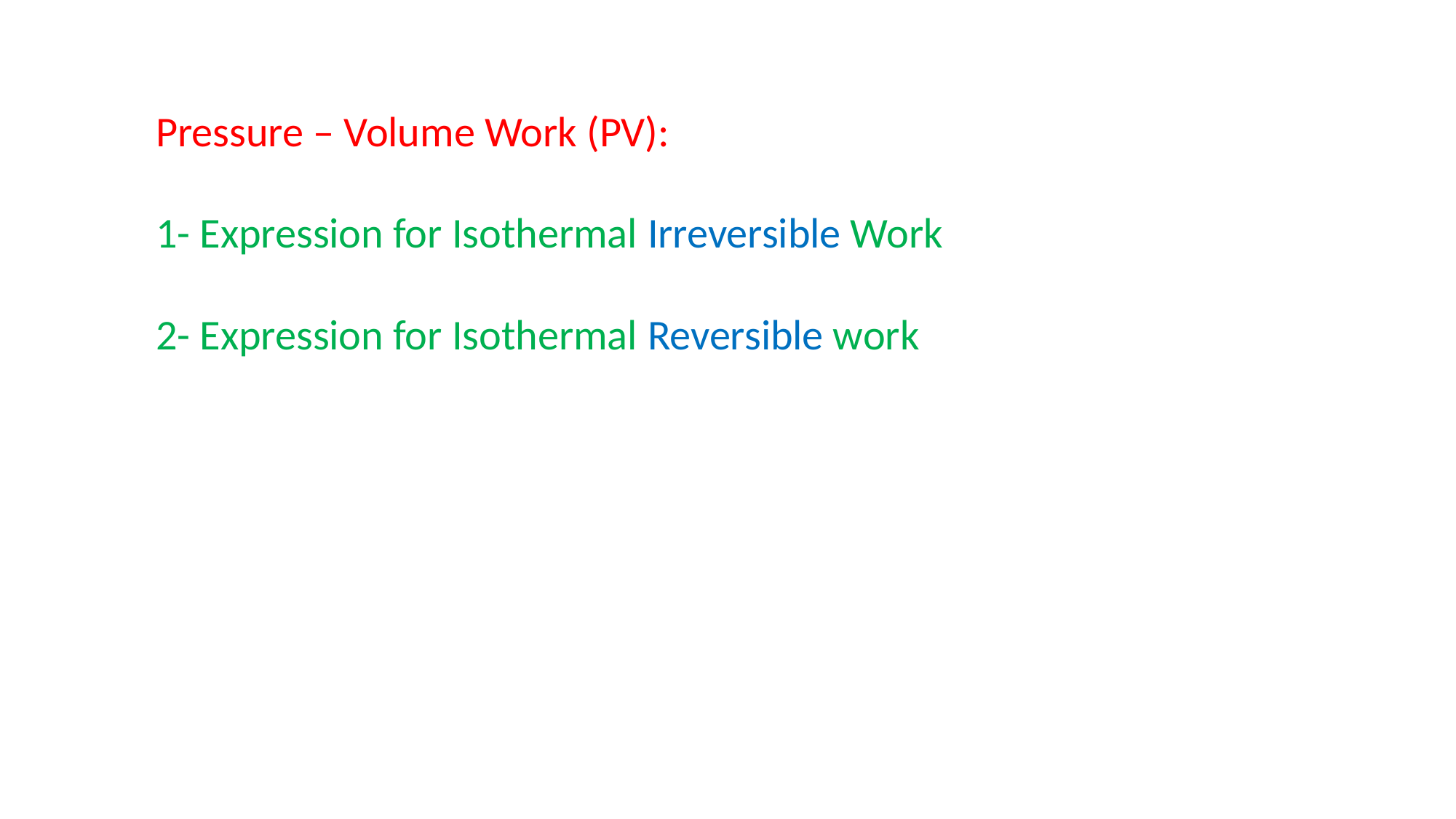

Pressure – Volume Work (PV):

1- Expression for Isothermal Irreversible Work

2- Expression for Isothermal Reversible work